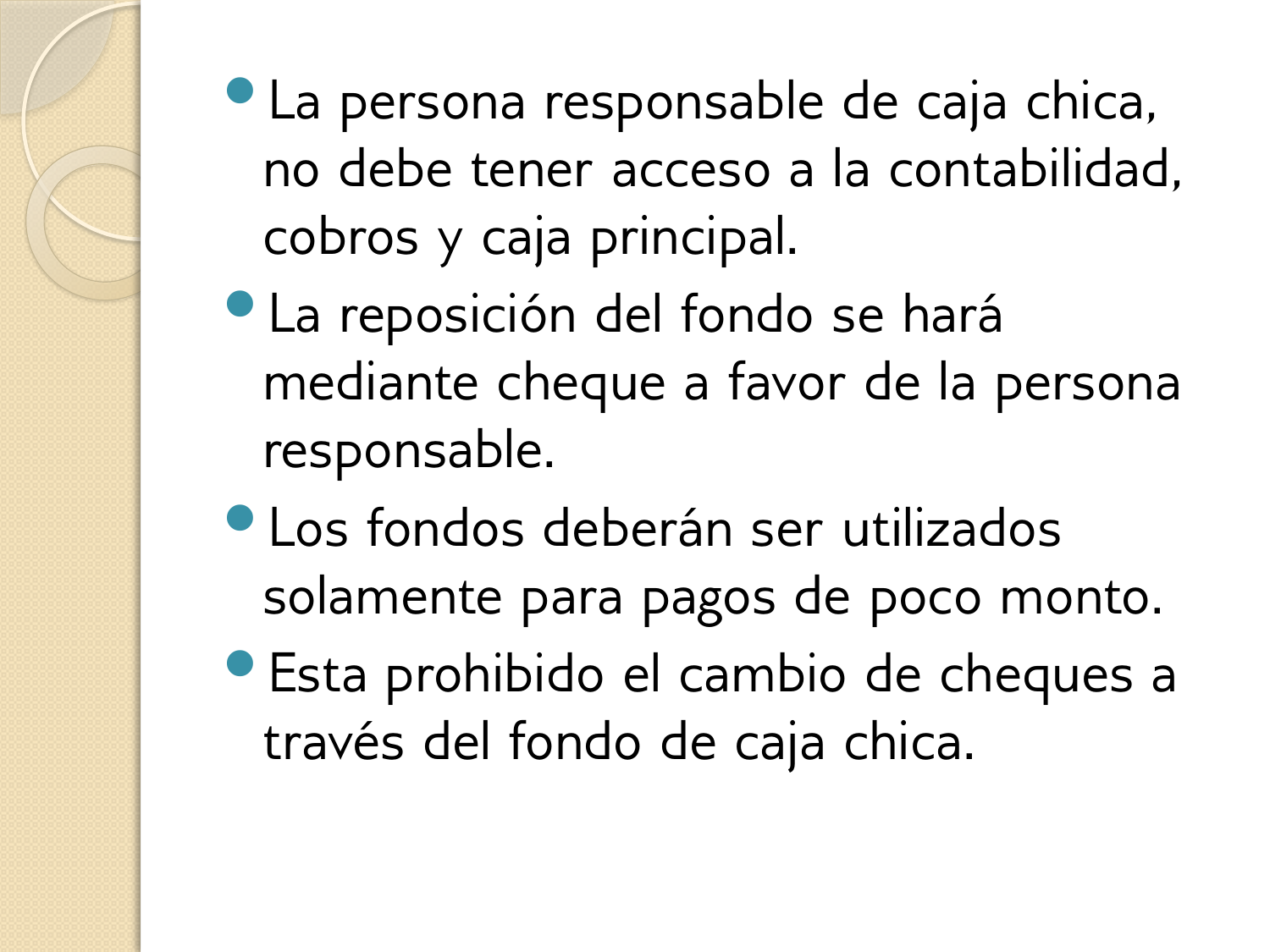

La persona responsable de caja chica, no debe tener acceso a la contabilidad, cobros y caja principal.
La reposición del fondo se hará mediante cheque a favor de la persona responsable.
Los fondos deberán ser utilizados solamente para pagos de poco monto.
Esta prohibido el cambio de cheques a través del fondo de caja chica.